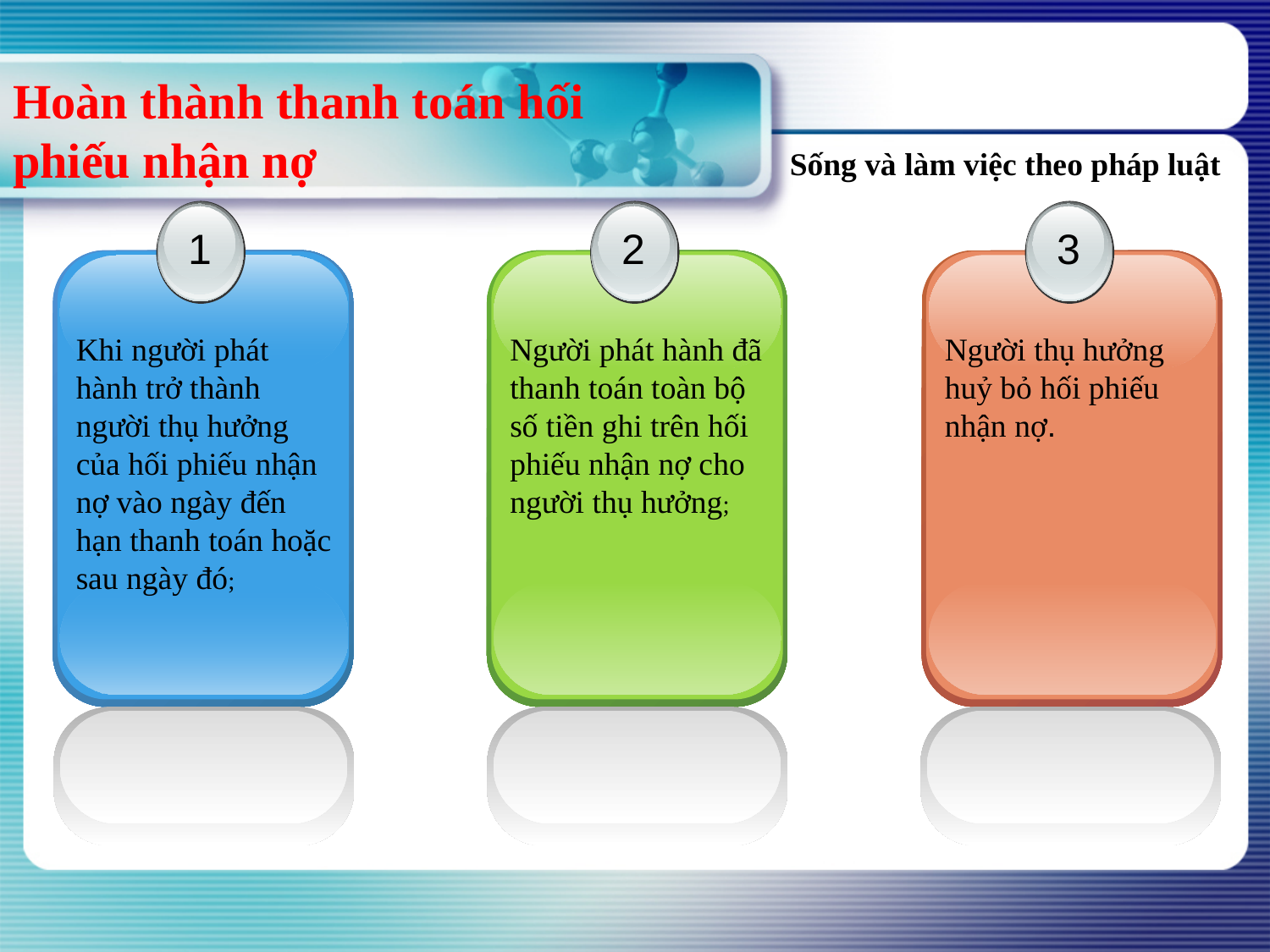

# Hoàn thành thanh toán hối phiếu nhận nợ
Sống và làm việc theo pháp luật

1

Khi người phát hành trở thành người thụ hưởng của hối phiếu nhận nợ vào ngày đến hạn thanh toán hoặc sau ngày đó;

2

Người phát hành đã thanh toán toàn bộ số tiền ghi trên hối phiếu nhận nợ cho người thụ hưởng;

3

Người thụ hưởng huỷ bỏ hối phiếu nhận nợ.